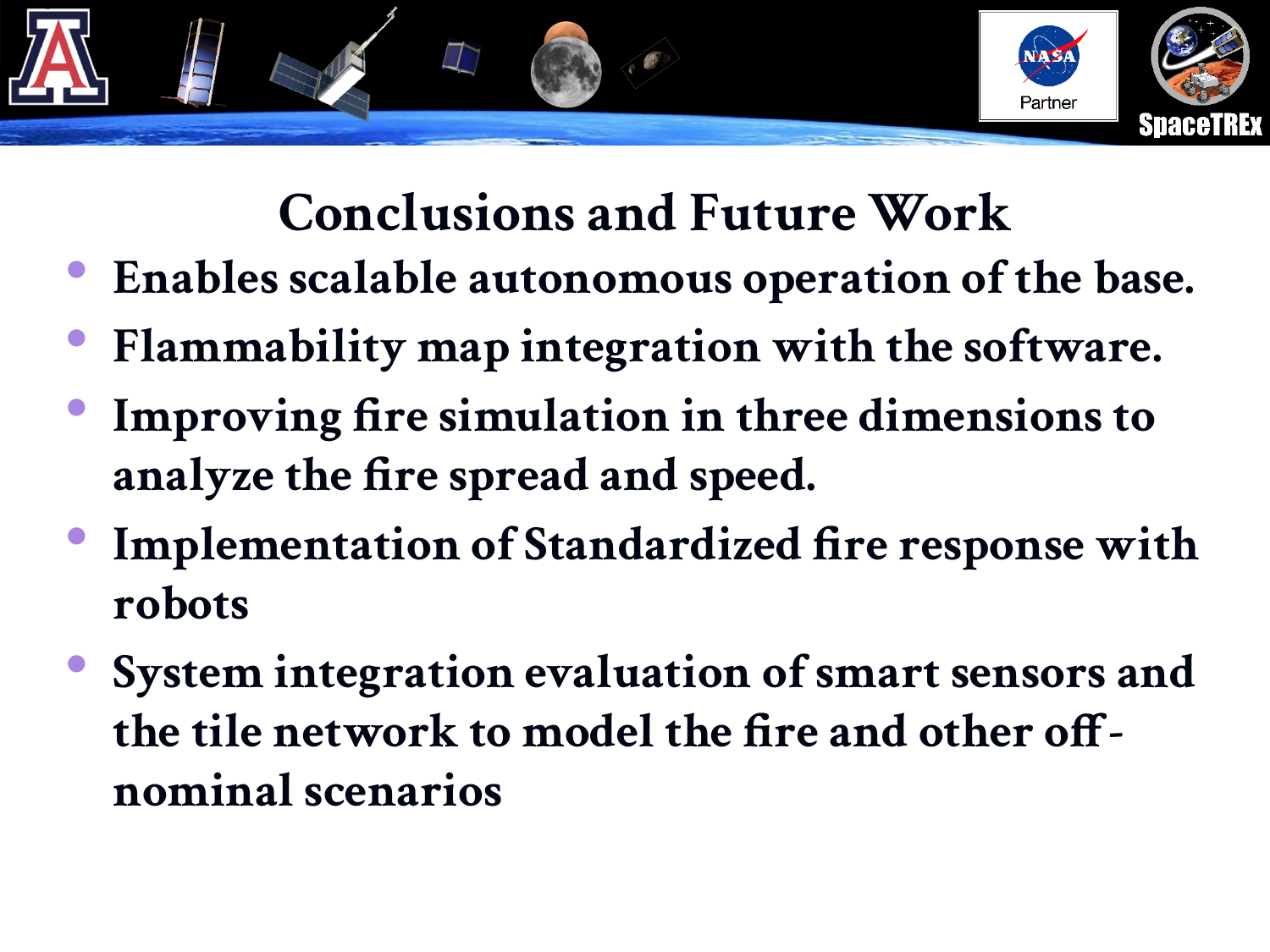

# Conclusions and Future Work
Enables scalable autonomous operation of the base.
Flammability map integration with the software.
Improving fire simulation in three dimensions to analyze the fire spread and speed.
Implementation of Standardized fire response with robots
System integration evaluation of smart sensors and the tile network to model the fire and other off-nominal scenarios